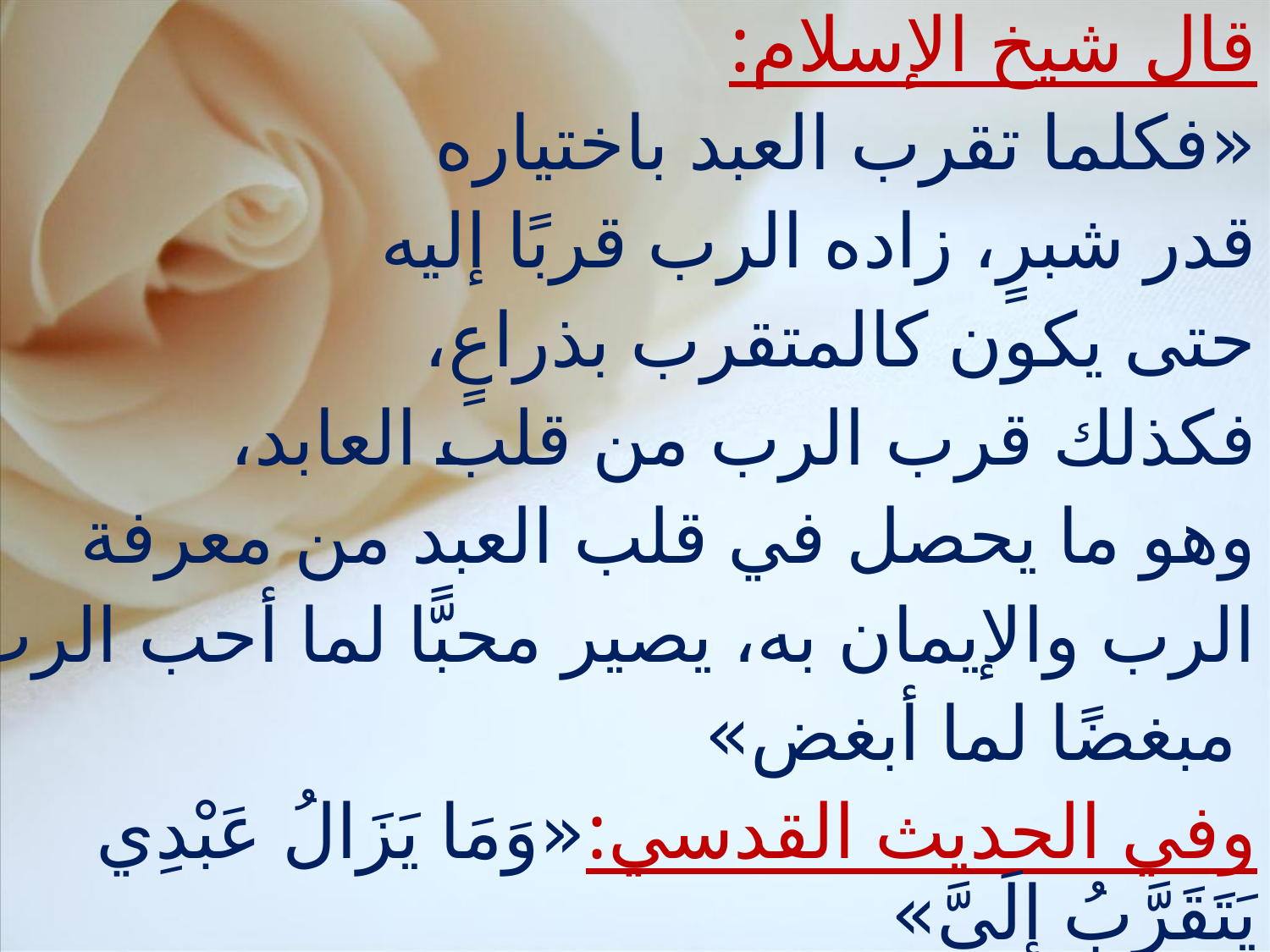

قال شيخ الإسلام:
«فكلما تقرب العبد باختياره
قدر شبرٍ، زاده الرب قربًا إليه
حتى يكون كالمتقرب بذراعٍ،
فكذلك قرب الرب من قلب العابد،
وهو ما يحصل في قلب العبد من معرفة
الرب والإيمان به، يصير محبًّا لما أحب الرب،
 مبغضًا لما أبغض»
وفي الحديث القدسي:«وَمَا يَزَالُ عَبْدِي يَتَقَرَّبُ إِلَيَّ»